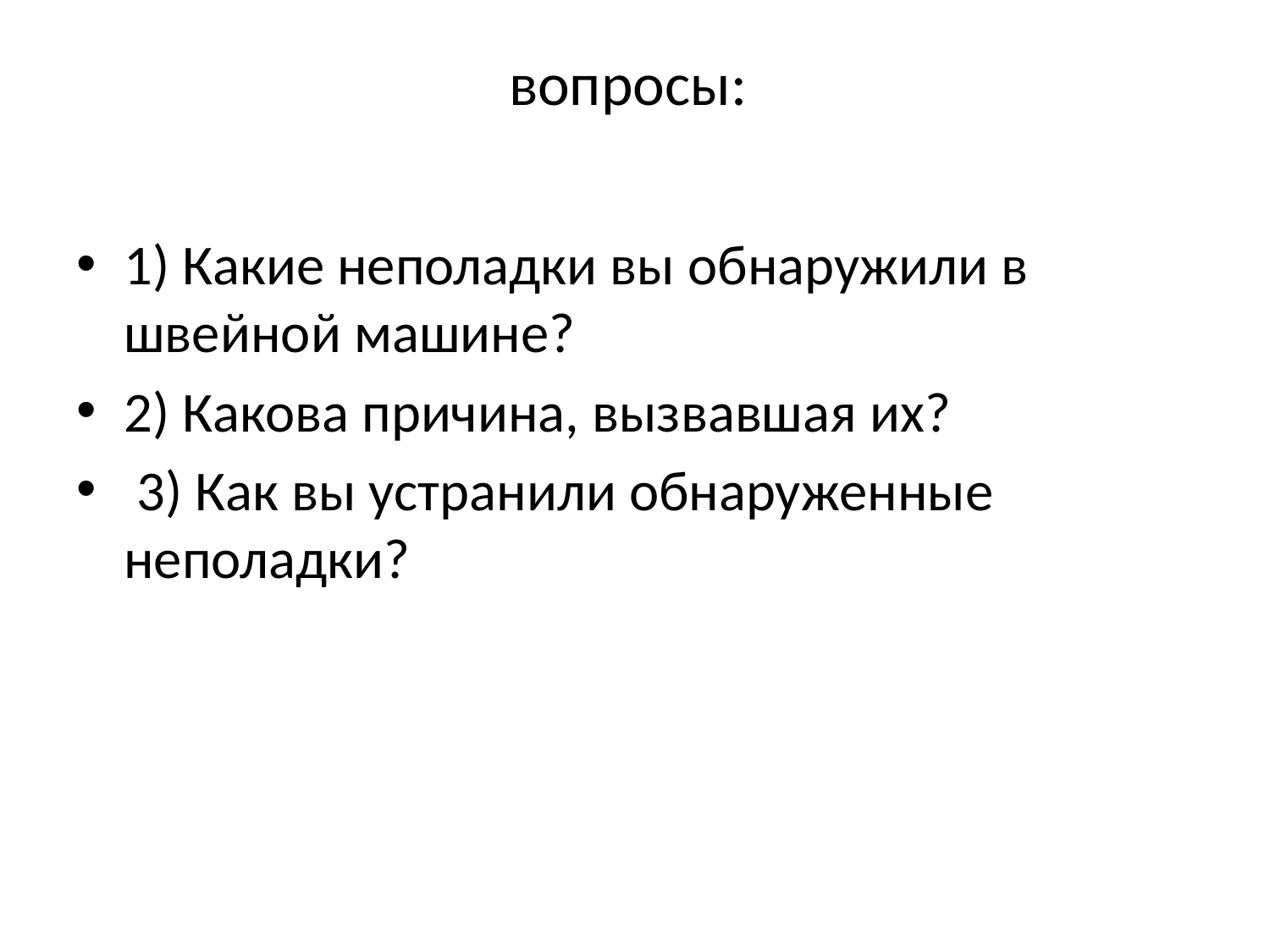

# вопросы:
1) Какие неполадки вы обнаружили в швейной машине?
2) Какова причина, вызвавшая их?
 3) Как вы устранили обнаруженные неполадки?